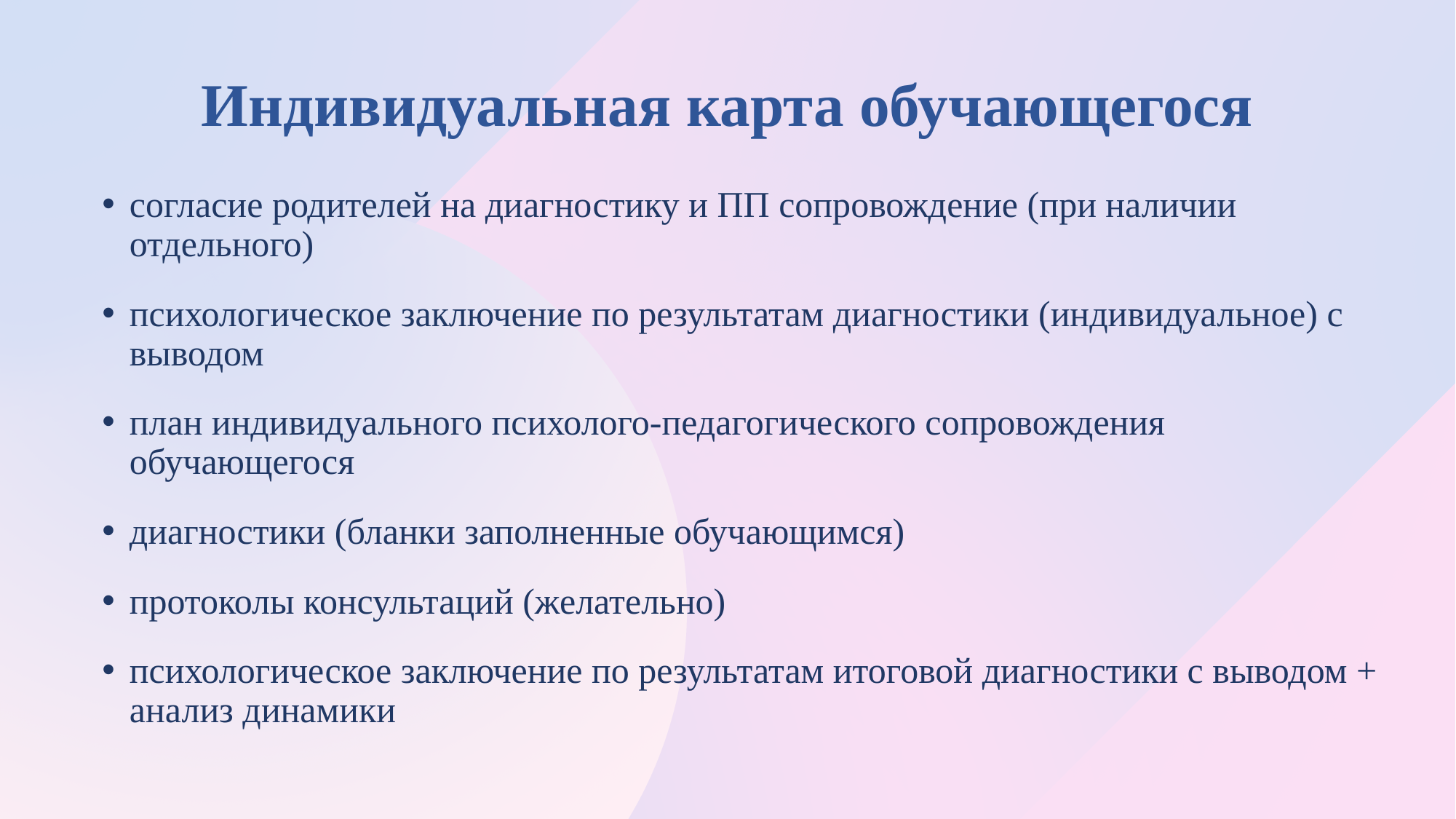

# Индивидуальная карта обучающегося
согласие родителей на диагностику и ПП сопровождение (при наличии отдельного)
психологическое заключение по результатам диагностики (индивидуальное) с выводом
план индивидуального психолого-педагогического сопровождения обучающегося
диагностики (бланки заполненные обучающимся)
протоколы консультаций (желательно)
психологическое заключение по результатам итоговой диагностики с выводом + анализ динамики